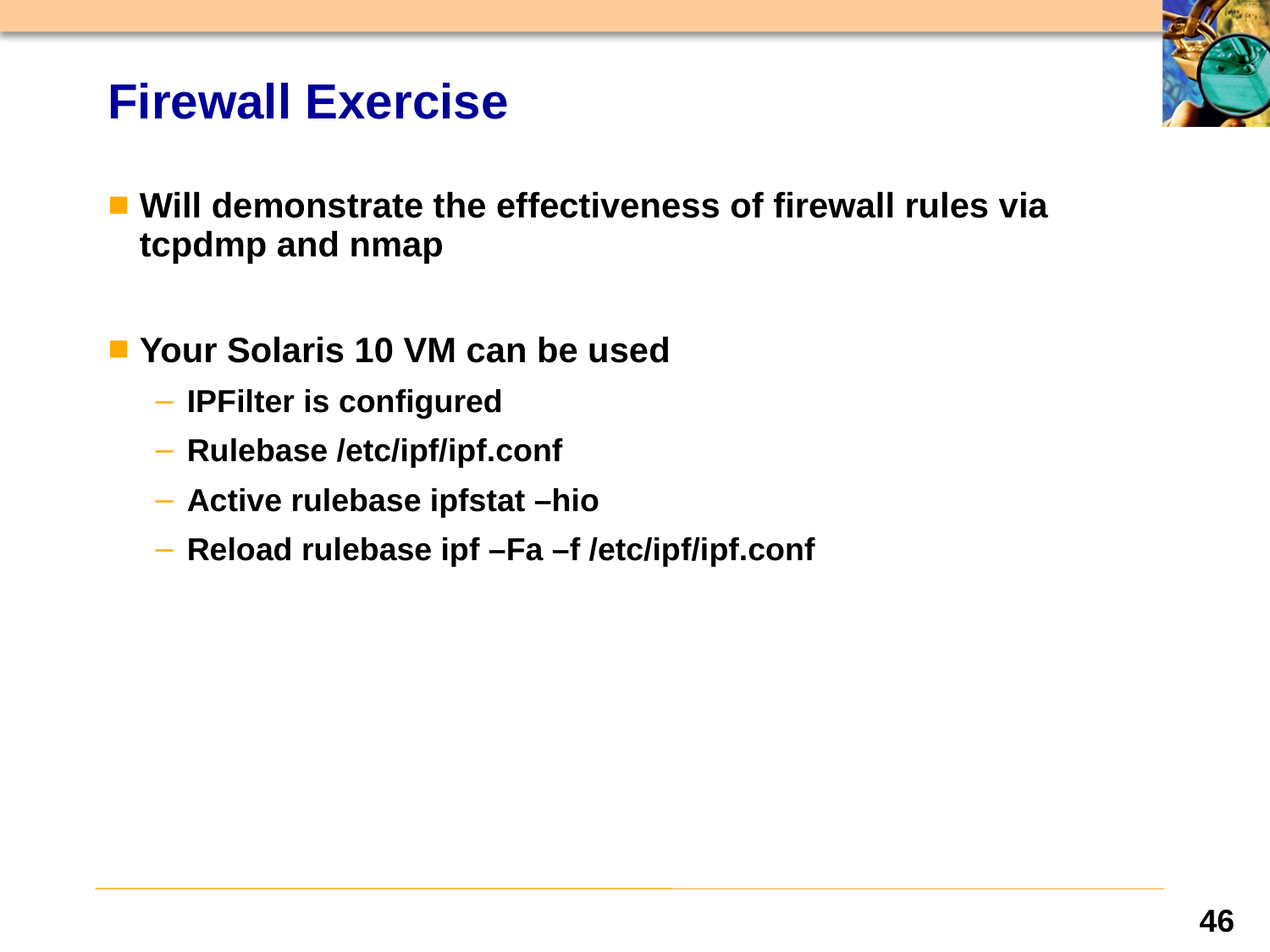

# Firewall Exercise
Will demonstrate the effectiveness of firewall rules via tcpdmp and nmap

Your Solaris 10 VM can be used
IPFilter is configured
Rulebase /etc/ipf/ipf.conf
Active rulebase ipfstat –hio
Reload rulebase ipf –Fa –f /etc/ipf/ipf.conf